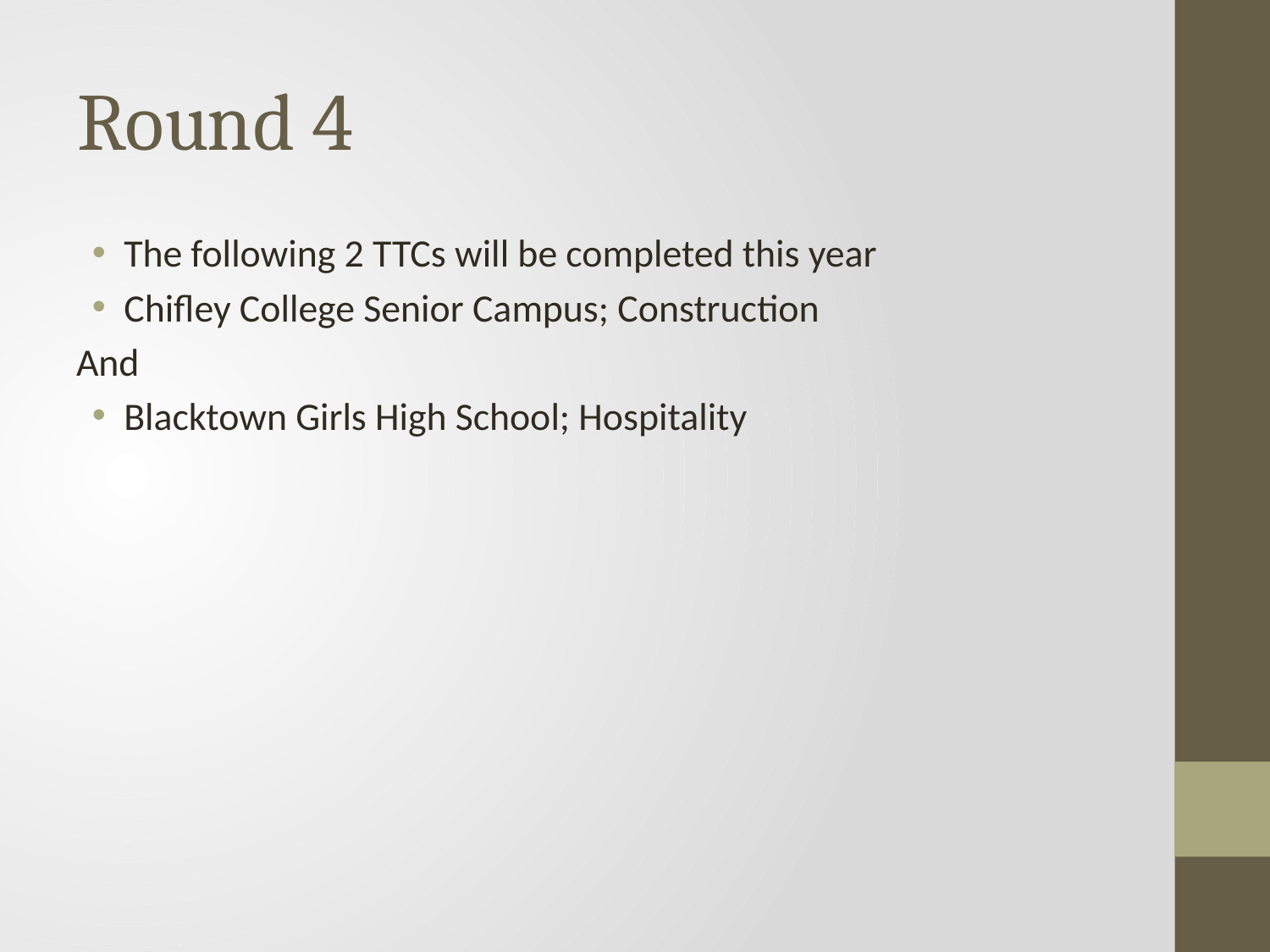

# Round 4
The following 2 TTCs will be completed this year
Chifley College Senior Campus; Construction
And
Blacktown Girls High School; Hospitality